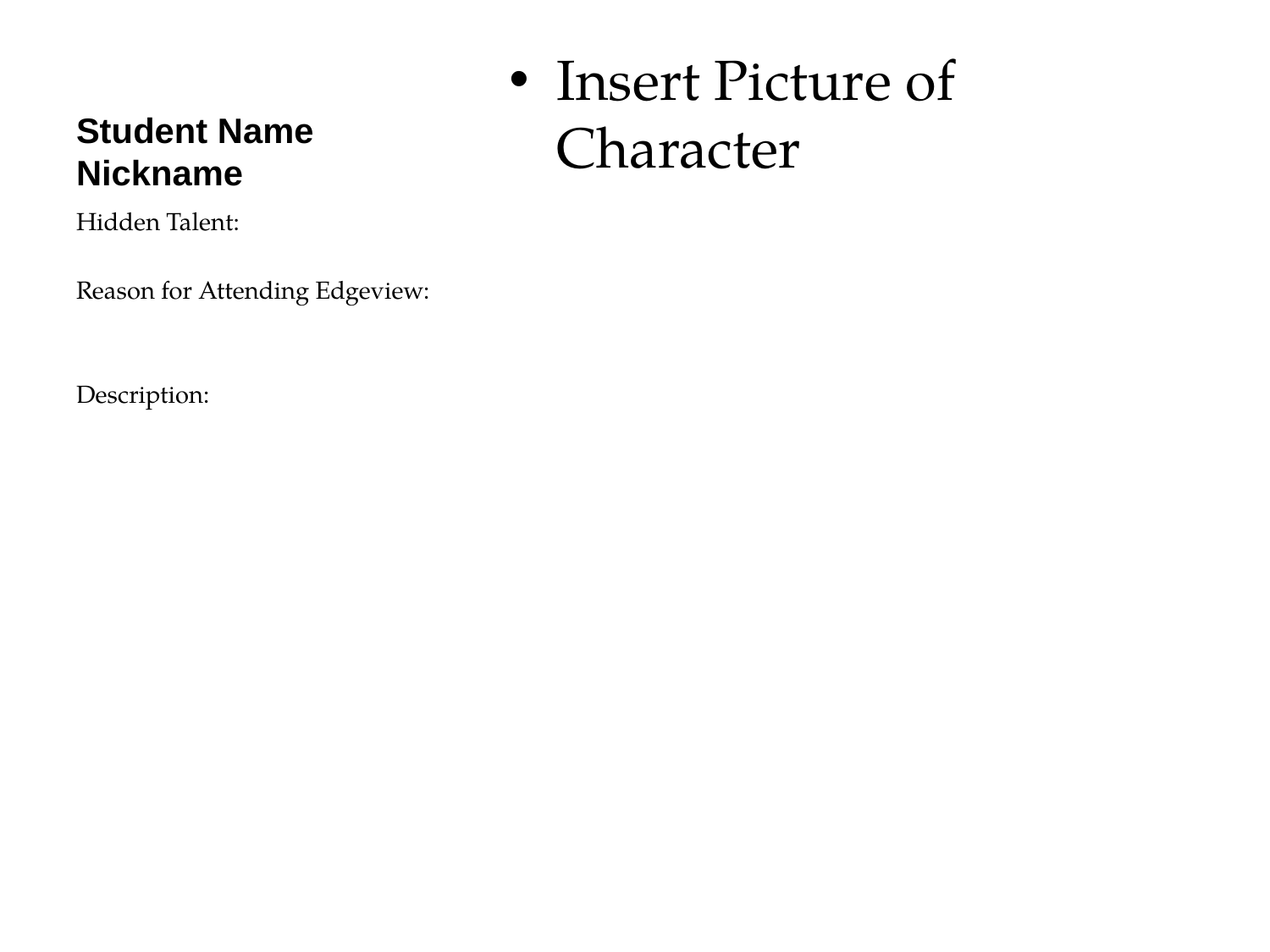

# Student Name Nickname
Insert Picture of Character
Hidden Talent:

Reason for Attending Edgeview:

Description: